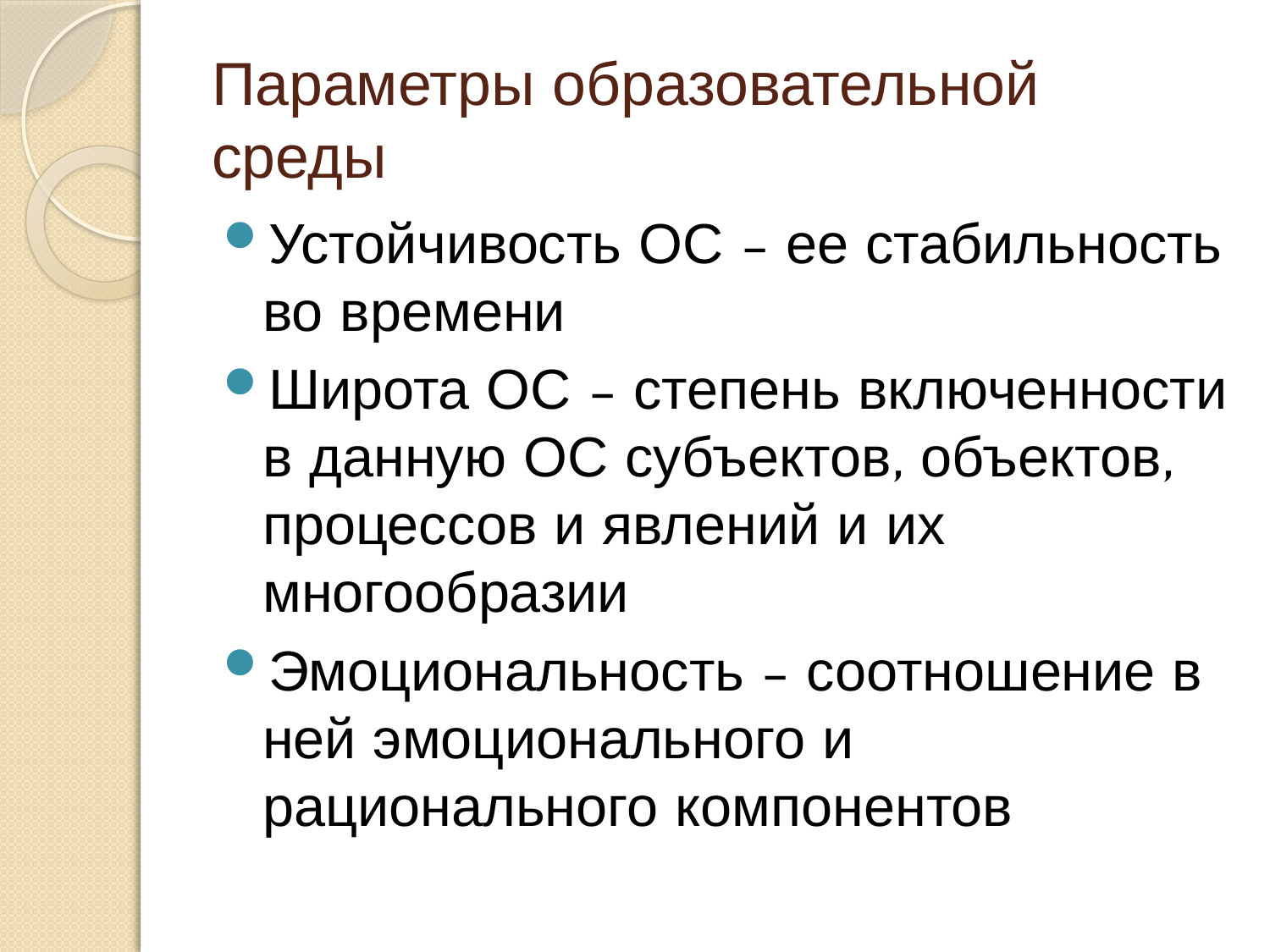

# Параметры образовательной среды
Устойчивость ОС – ее стабильность во времени
Широта ОС – степень включенности в данную ОС субъектов, объектов, процессов и явлений и их многообразии
Эмоциональность – соотношение в ней эмоционального и рационального компонентов